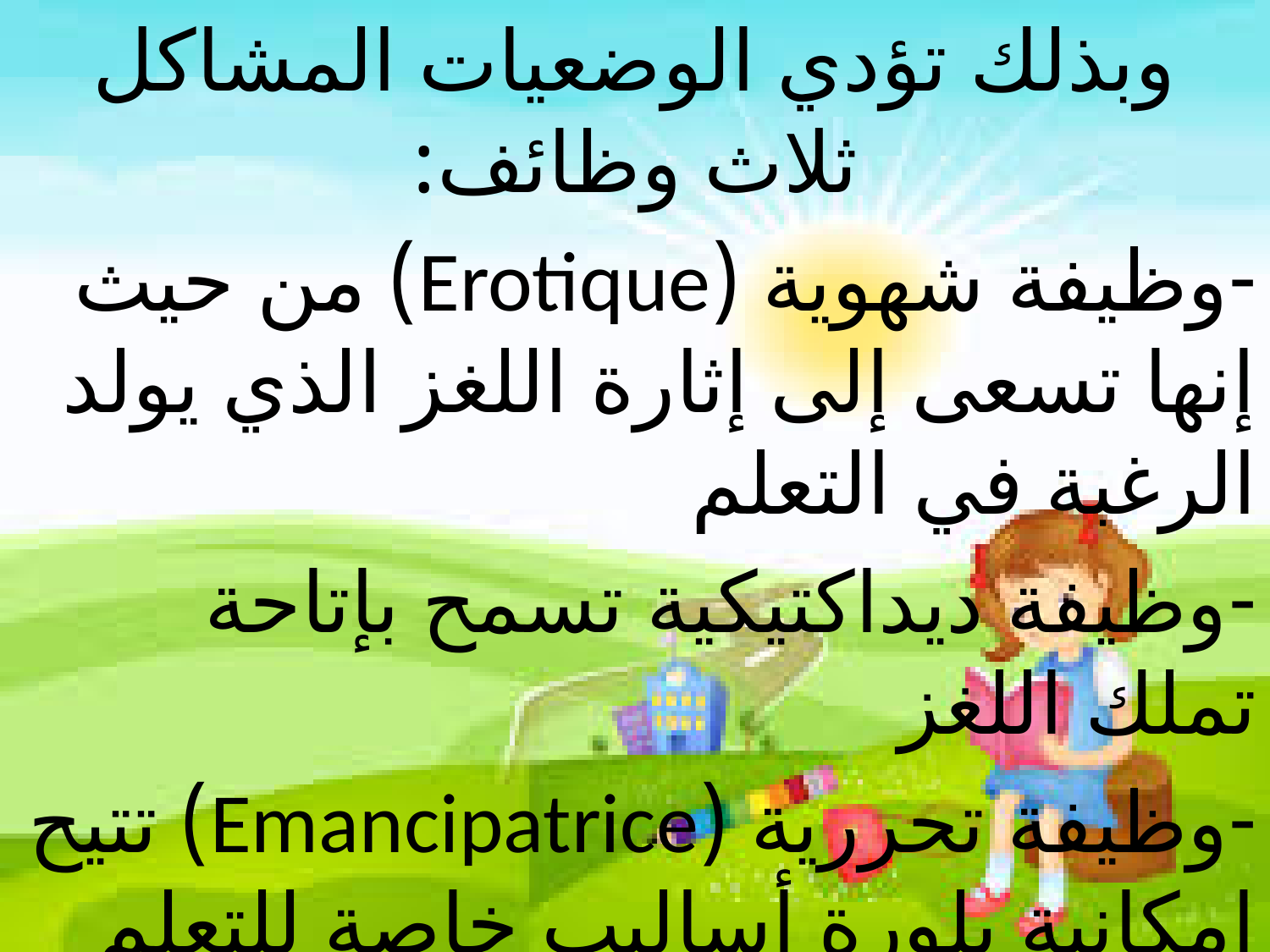

وبذلك تؤدي الوضعيات المشاكل ثلاث وظائف:
وظيفة شهوية (Erotique) من حيث إنها تسعى إلى إثارة اللغز الذي يولد الرغبة في التعلم
وظيفة ديداكتيكية تسمح بإتاحة تملك اللغز
وظيفة تحررية (Emancipatrice) تتيح إمكانية بلورة أساليب خاصة للتعلم